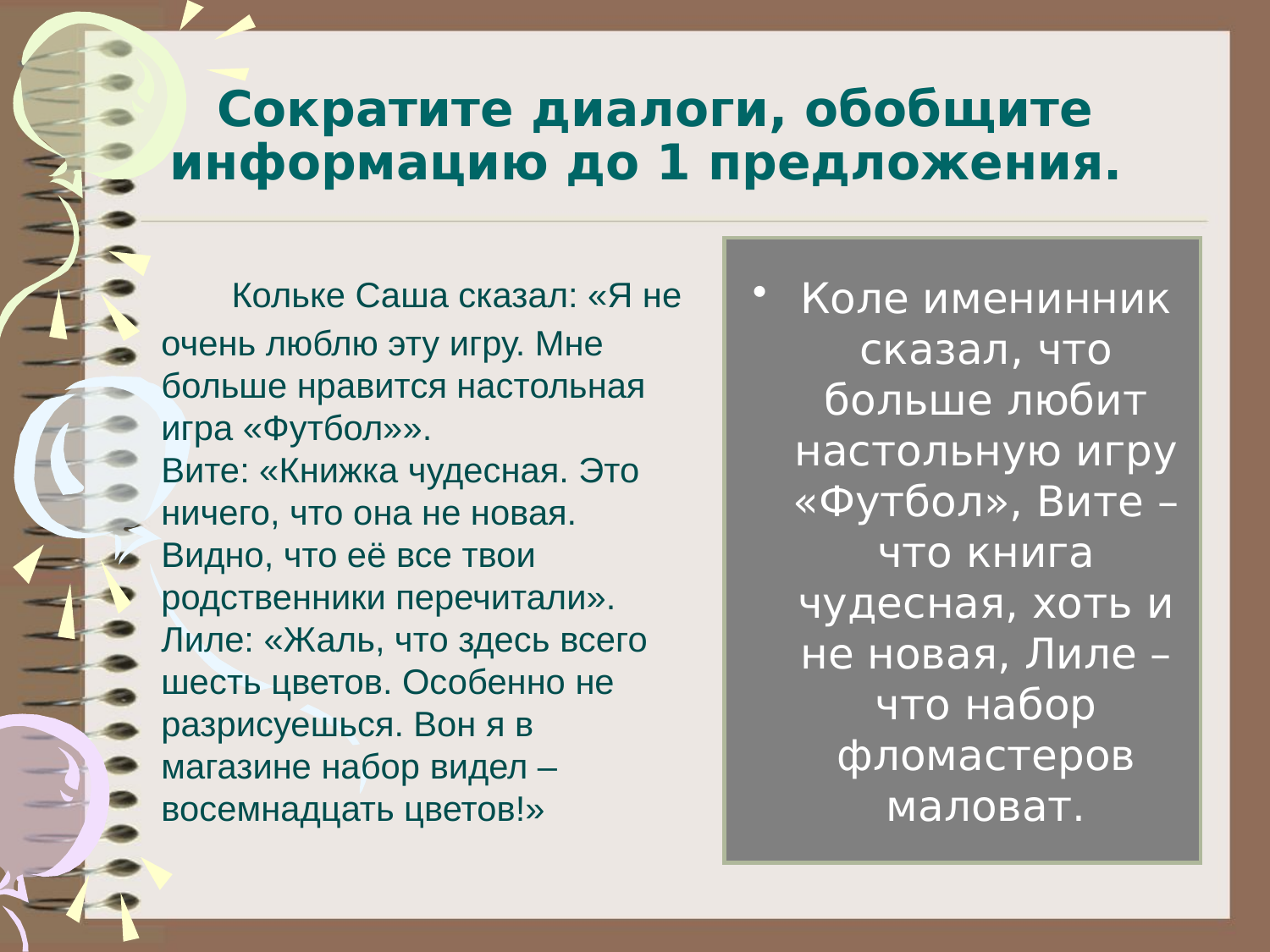

# Сократите диалоги, обобщите информацию до 1 предложения.
    Кольке Саша сказал: «Я не очень люблю эту игру. Мне больше нравится настольная игра «Футбол»».
Вите: «Книжка чудесная. Это ничего, что она не новая. Видно, что её все твои родственники перечитали».
Лиле: «Жаль, что здесь всего шесть цветов. Особенно не разрисуешься. Вон я в магазине набор видел – восемнадцать цветов!»

Коле именинник сказал, что больше любит настольную игру «Футбол», Вите – что книга чудесная, хоть и не новая, Лиле – что набор фломастеров маловат.